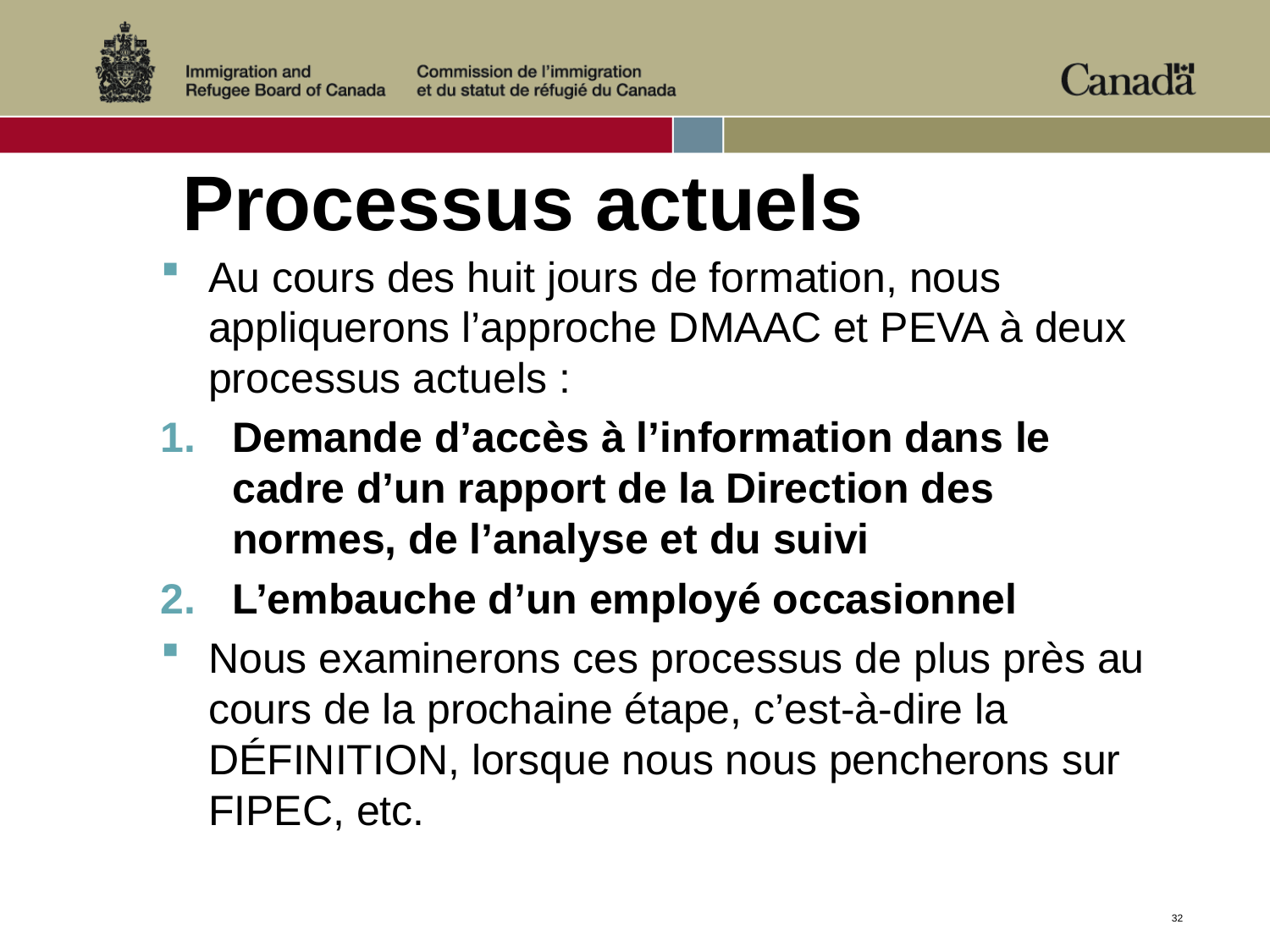

# Processus actuels
Au cours des huit jours de formation, nous appliquerons l’approche DMAAC et PEVA à deux processus actuels :
Demande d’accès à l’information dans le cadre d’un rapport de la Direction des normes, de l’analyse et du suivi
L’embauche d’un employé occasionnel
Nous examinerons ces processus de plus près au cours de la prochaine étape, c’est-à-dire la DÉFINITION, lorsque nous nous pencherons sur FIPEC, etc.

32